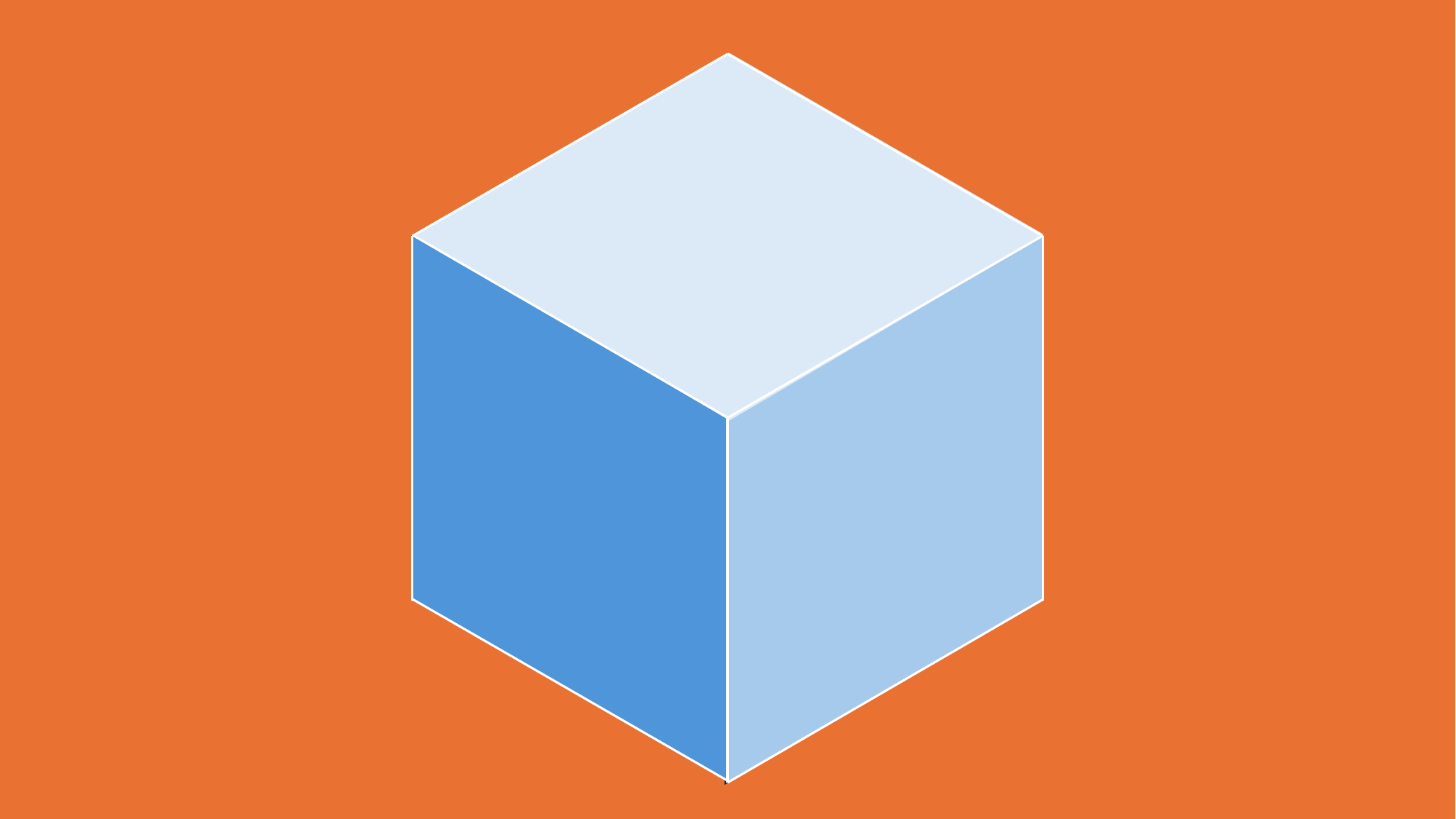

JUST

LIKE

ME

NEXT TO
YOU’RE

WHEN